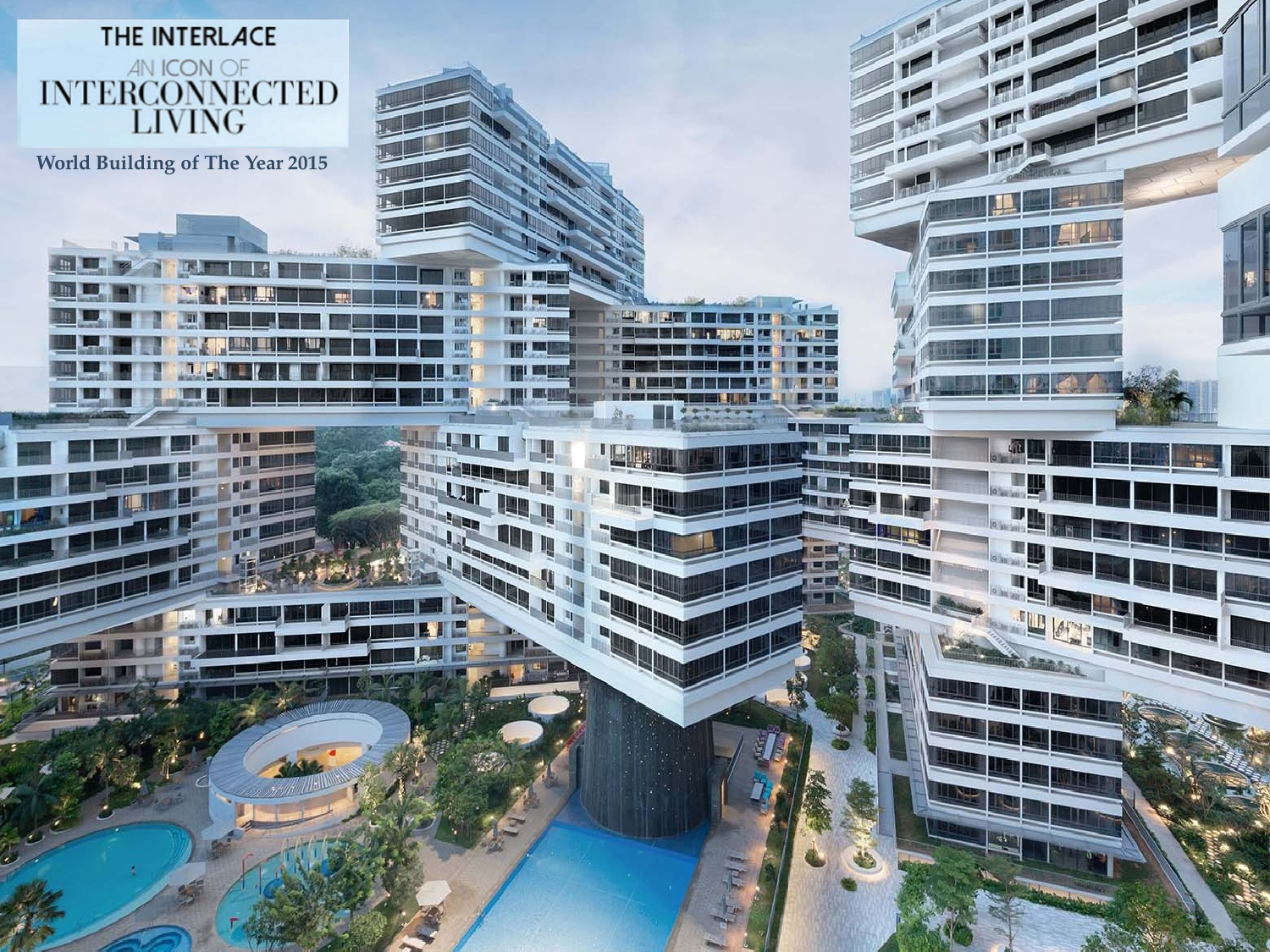

World Building of The Year 2015
82